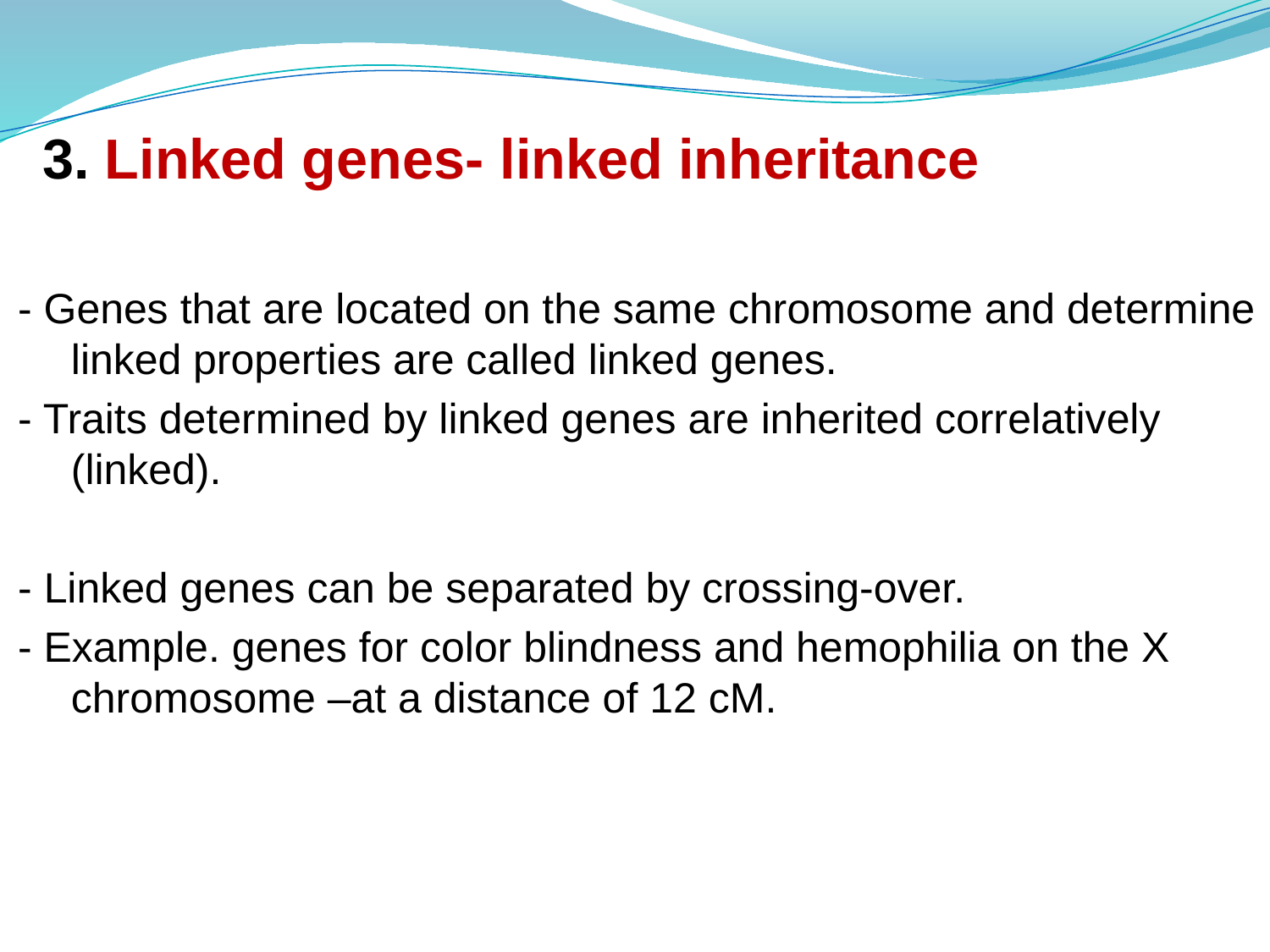

# 3. Linked genes- linked inheritance
- Genes that are located on the same chromosome and determine linked properties are called linked genes.
- Traits determined by linked genes are inherited correlatively (linked).

- Linked genes can be separated by crossing-over.
- Example. genes for color blindness and hemophilia on the X chromosome –at a distance of 12 cM.